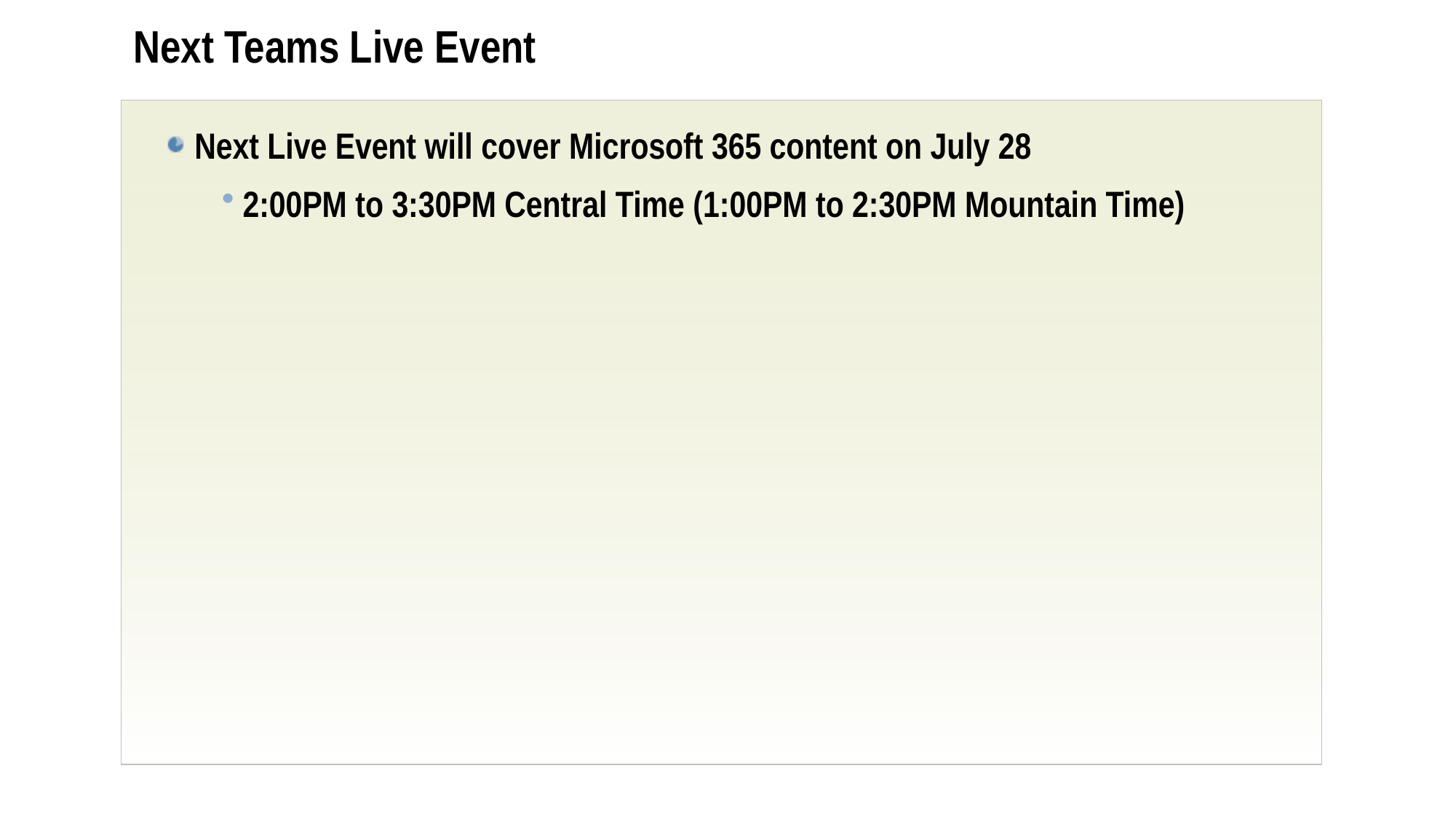

# Next Teams Live Event
Next Live Event will cover Microsoft 365 content on July 28
2:00PM to 3:30PM Central Time (1:00PM to 2:30PM Mountain Time)